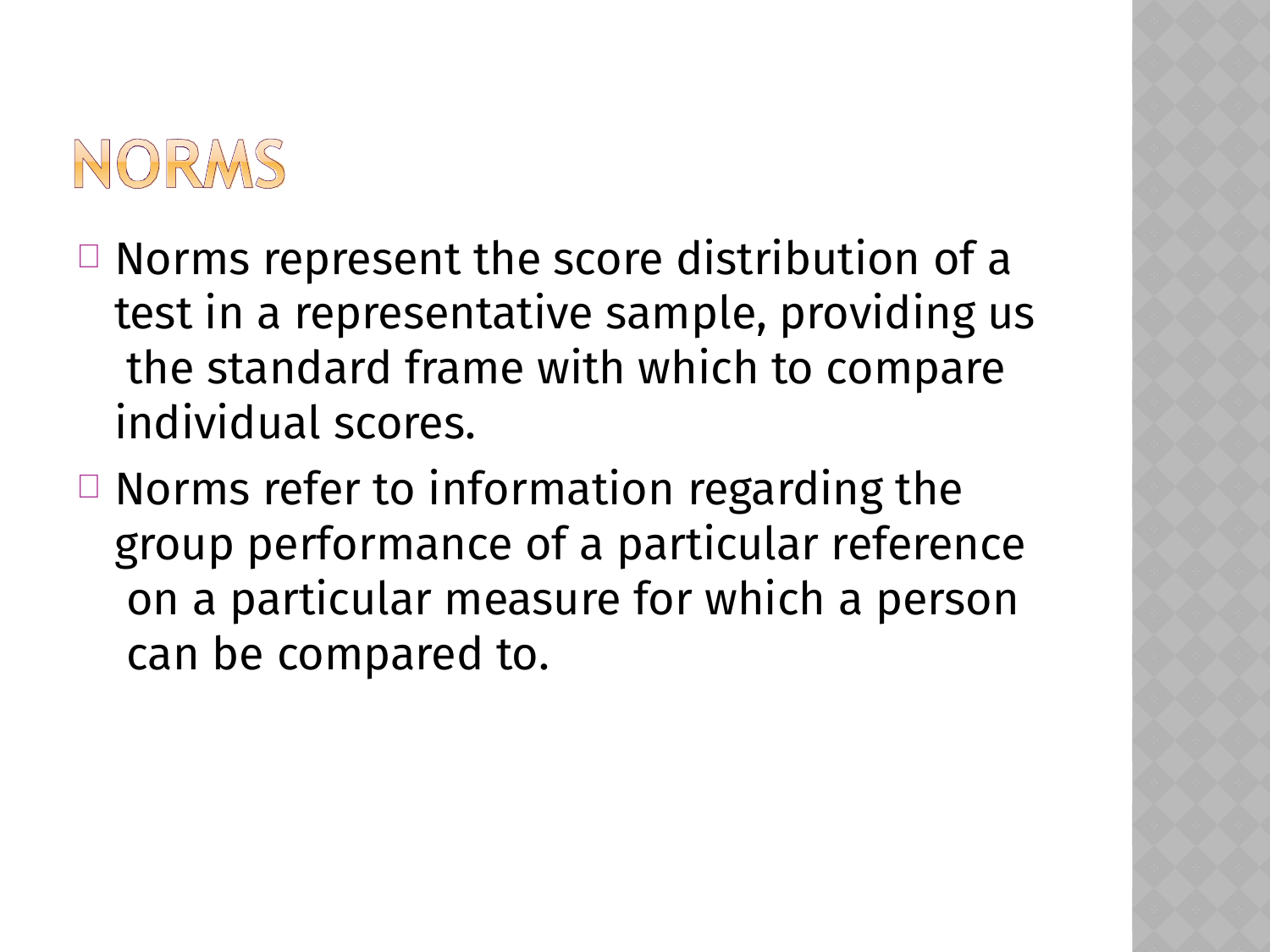

Norms represent the score distribution of a  test in a representative sample, providing us  the standard frame with which to compare  individual scores.
Norms refer to information regarding the  group performance of a particular reference  on a particular measure for which a person  can be compared to.